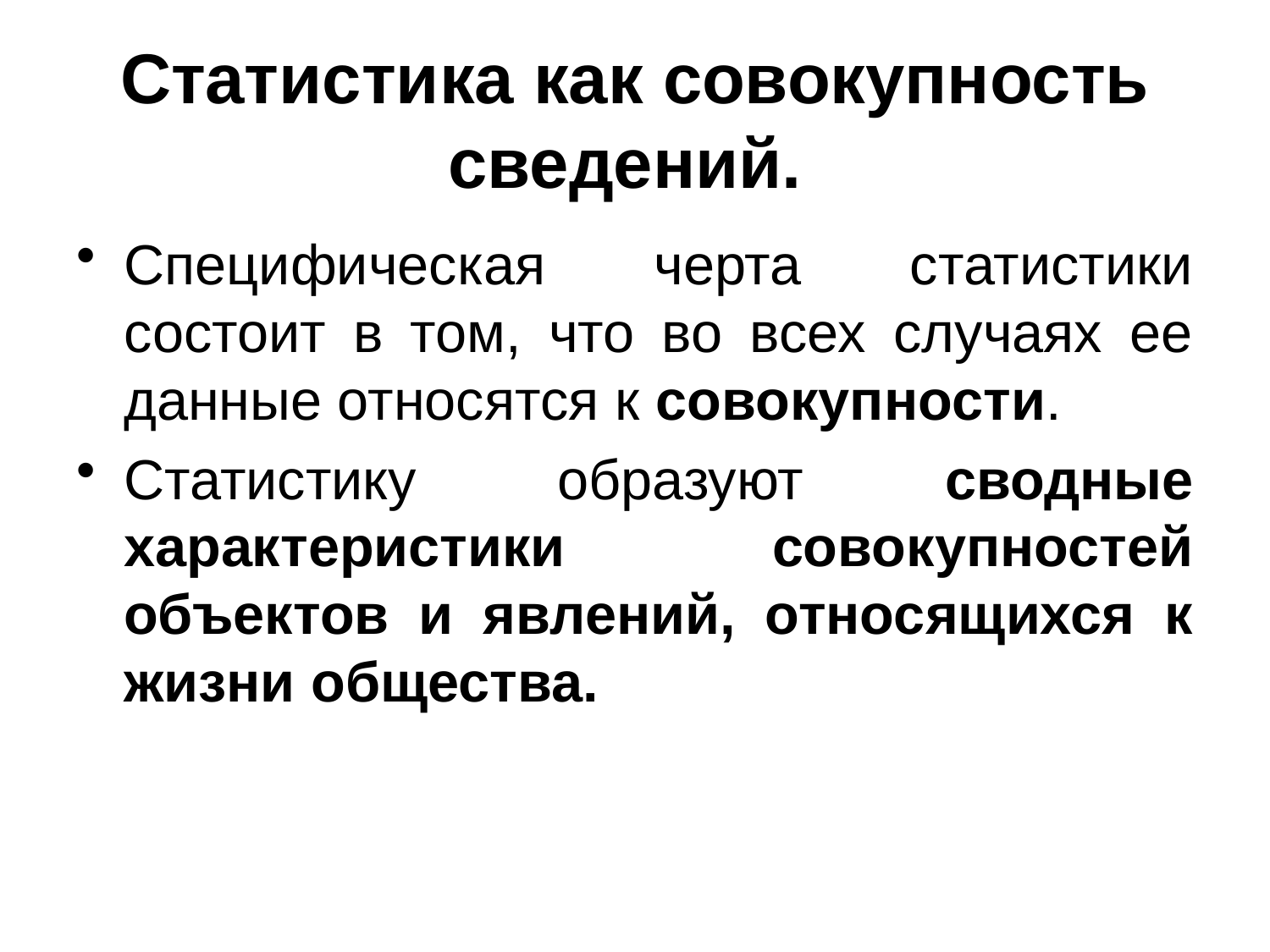

# Статистика как совокупность сведений.
Специфическая черта статистики состоит в том, что во всех случаях ее данные относятся к совокупности.
Статистику образуют сводные характеристики совокупностей объектов и явлений, относящихся к жизни общества.